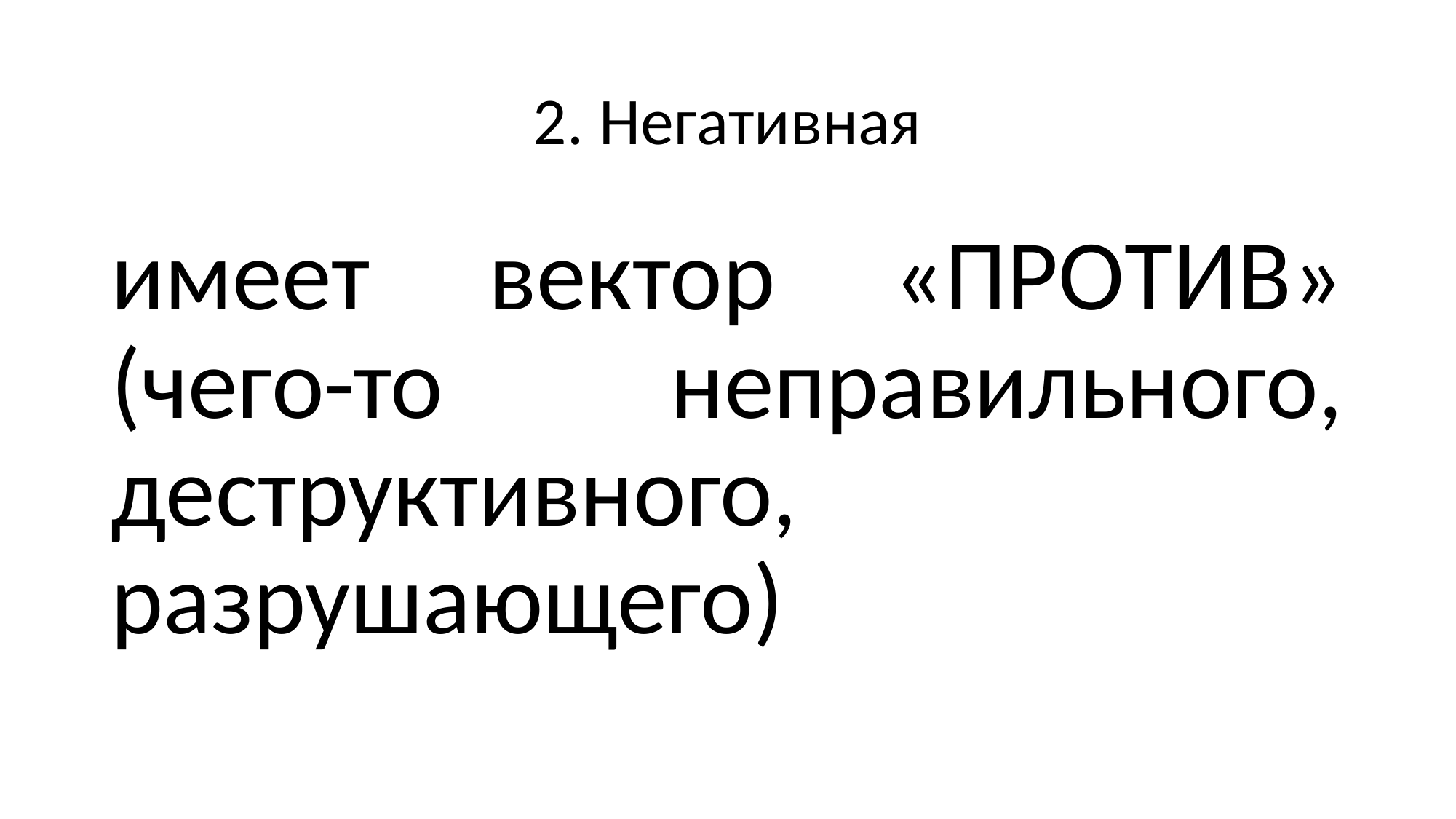

# 2. Негативная
имеет вектор «ПРOТИВ» (чего-то неправильного, деструктивного, разрушающего)